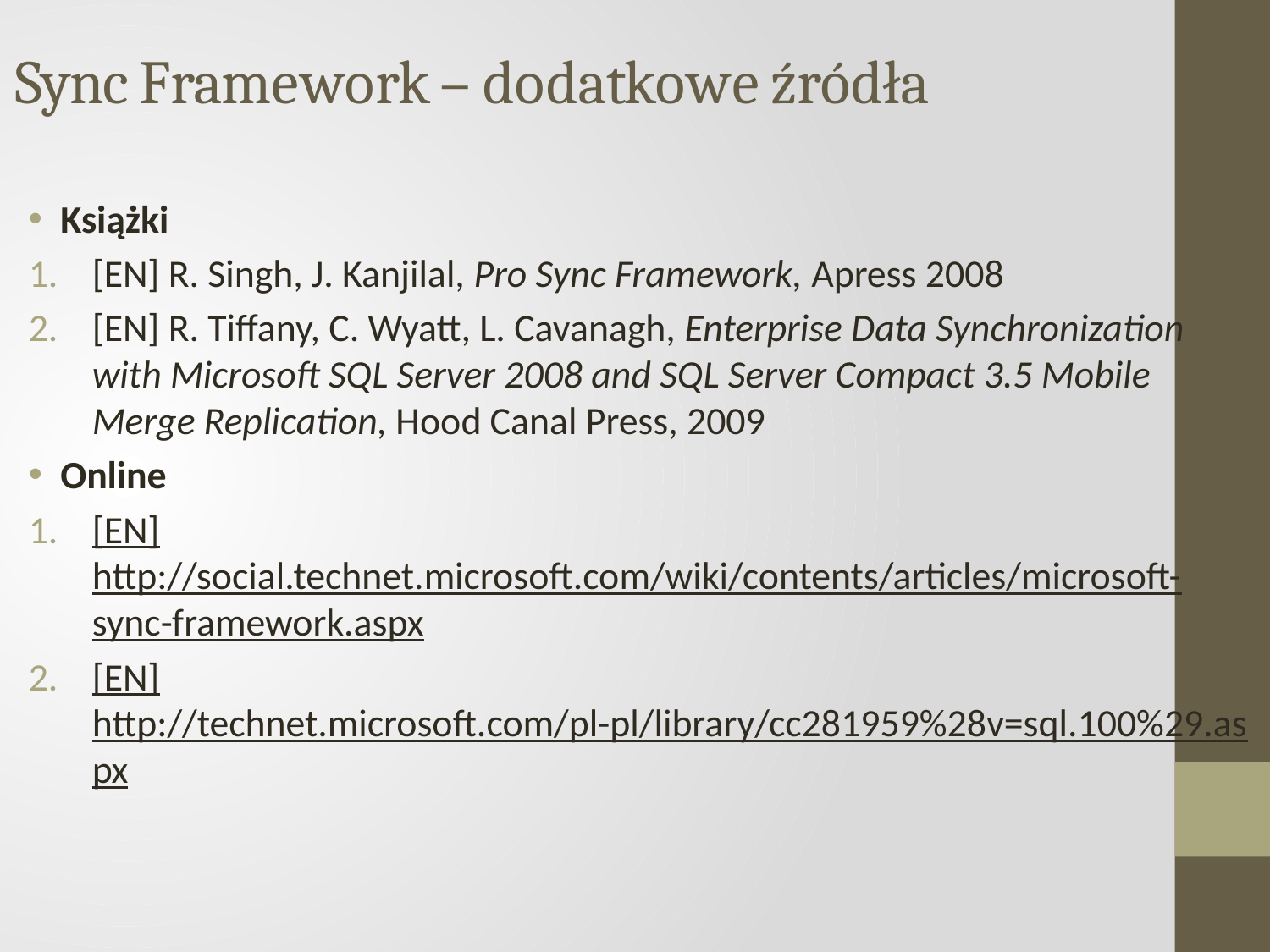

Sync Framework – dodatkowe źródła
Książki
[EN] R. Singh, J. Kanjilal, Pro Sync Framework, Apress 2008
[EN] R. Tiffany, C. Wyatt, L. Cavanagh, Enterprise Data Synchronization with Microsoft SQL Server 2008 and SQL Server Compact 3.5 Mobile Merge Replication, Hood Canal Press, 2009
Online
[EN] http://social.technet.microsoft.com/wiki/contents/articles/microsoft-sync-framework.aspx
[EN] http://technet.microsoft.com/pl-pl/library/cc281959%28v=sql.100%29.aspx